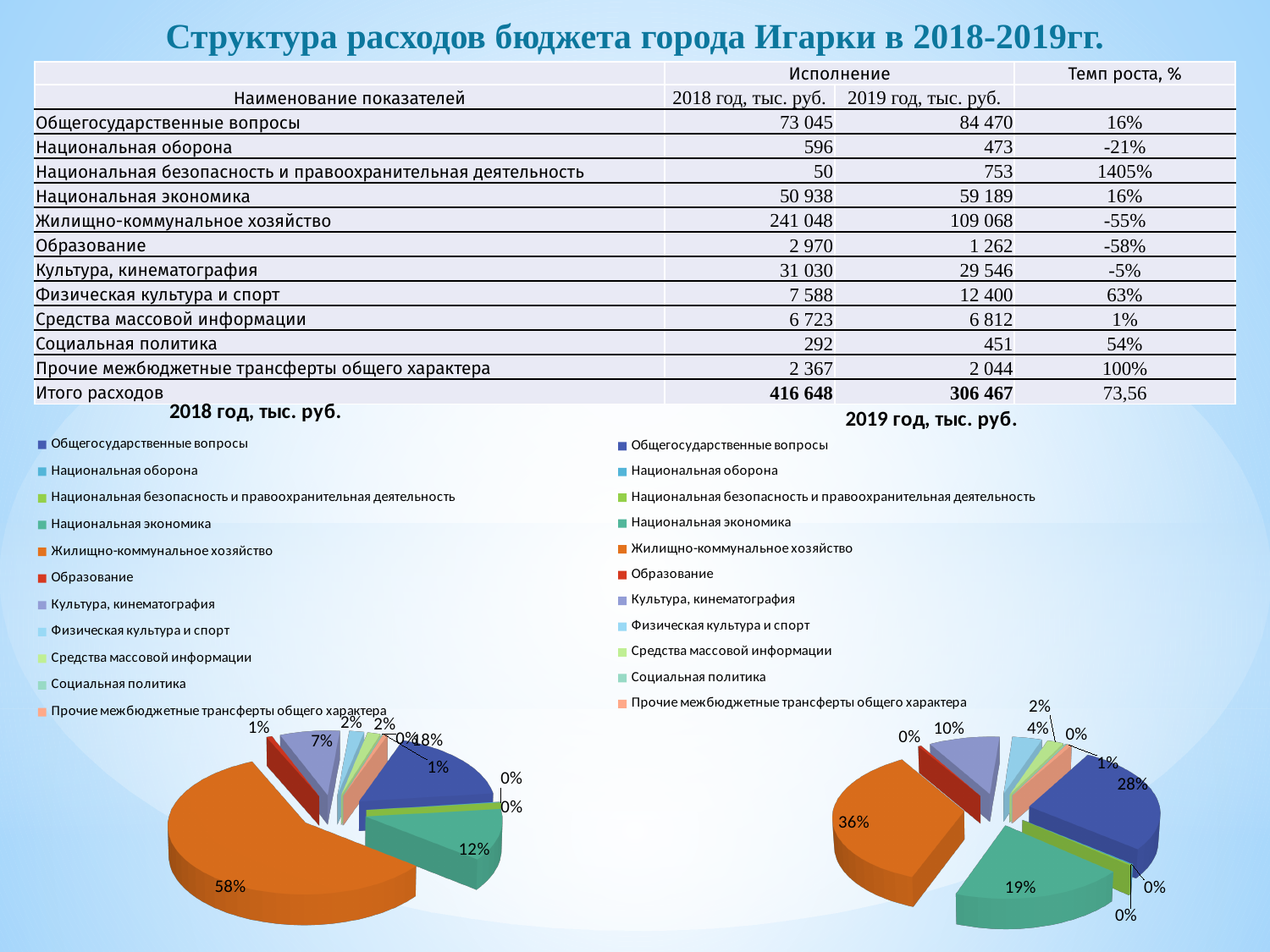

Структура расходов бюджета города Игарки в 2018-2019гг.
|  | Исполнение |  | Темп роста, % |
| --- | --- | --- | --- |
| Наименование показателей | 2018 год, тыс. руб. | 2019 год, тыс. руб. |  |
| Общегосударственные вопросы | 73 045 | 84 470 | 16% |
| Национальная оборона | 596 | 473 | -21% |
| Национальная безопасность и правоохранительная деятельность | 50 | 753 | 1405% |
| Национальная экономика | 50 938 | 59 189 | 16% |
| Жилищно-коммунальное хозяйство | 241 048 | 109 068 | -55% |
| Образование | 2 970 | 1 262 | -58% |
| Культура, кинематография | 31 030 | 29 546 | -5% |
| Физическая культура и спорт | 7 588 | 12 400 | 63% |
| Средства массовой информации | 6 723 | 6 812 | 1% |
| Социальная политика | 292 | 451 | 54% |
| Прочие межбюджетные трансферты общего характера | 2 367 | 2 044 | 100% |
| Итого расходов | 416 648 | 306 467 | 73,56 |

[unsupported chart]

[unsupported chart]